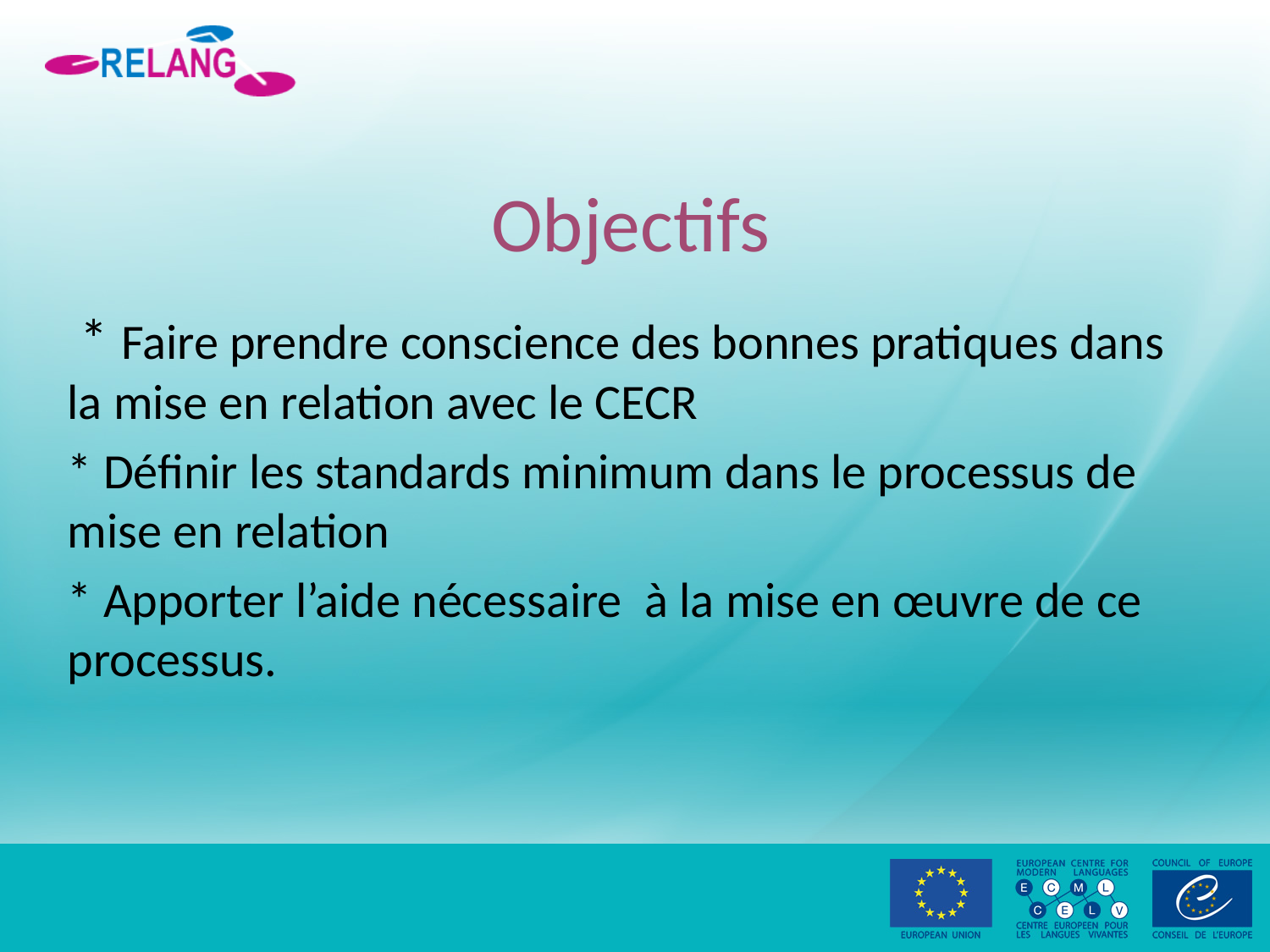

# Objectifs
 * Faire prendre conscience des bonnes pratiques dans la mise en relation avec le CECR
* Définir les standards minimum dans le processus de     mise en relation
* Apporter l’aide nécessaire  à la mise en œuvre de ce processus.